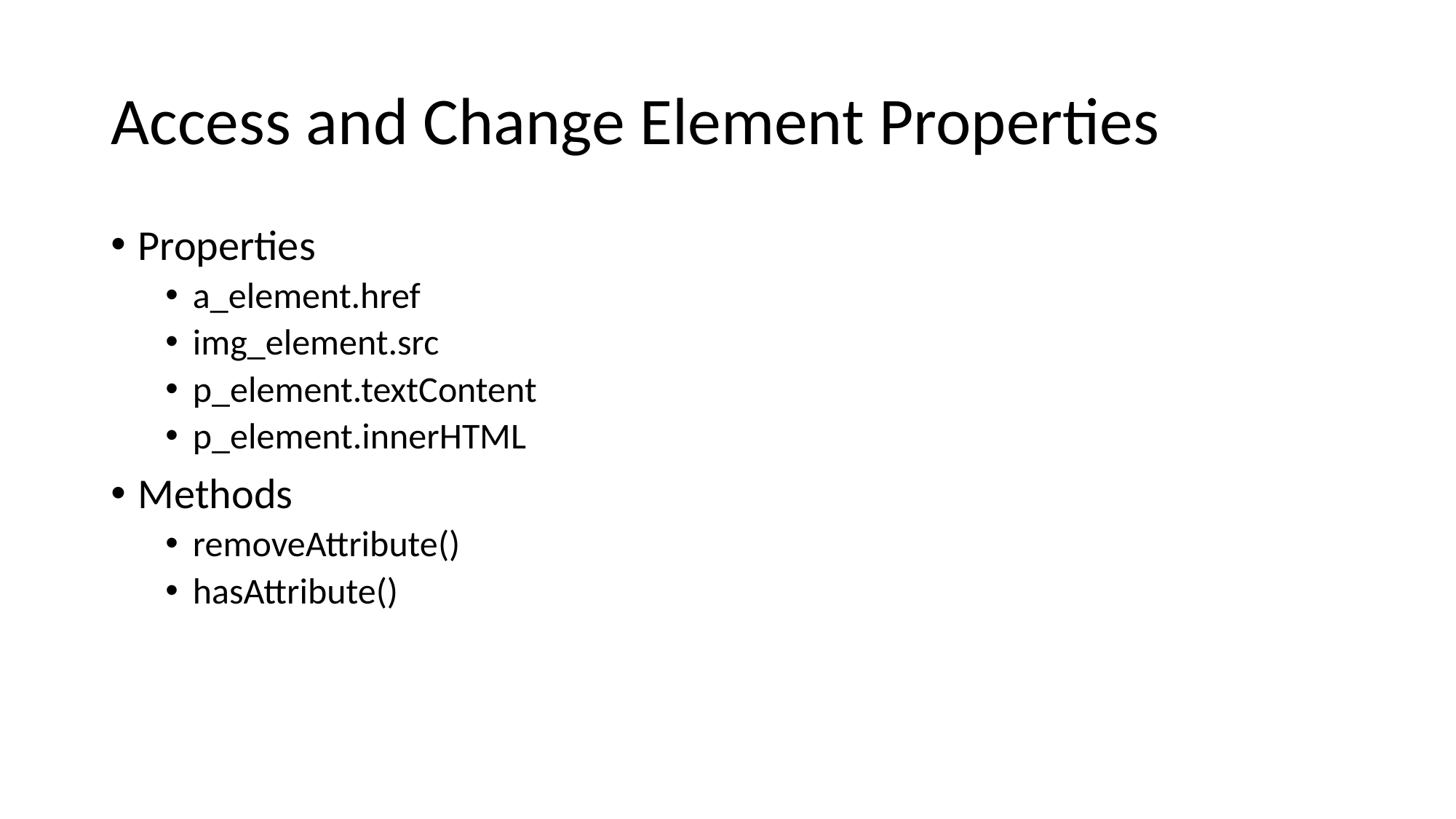

# Access and Change Element Properties
Properties
a_element.href
img_element.src
p_element.textContent
p_element.innerHTML
Methods
removeAttribute()
hasAttribute()